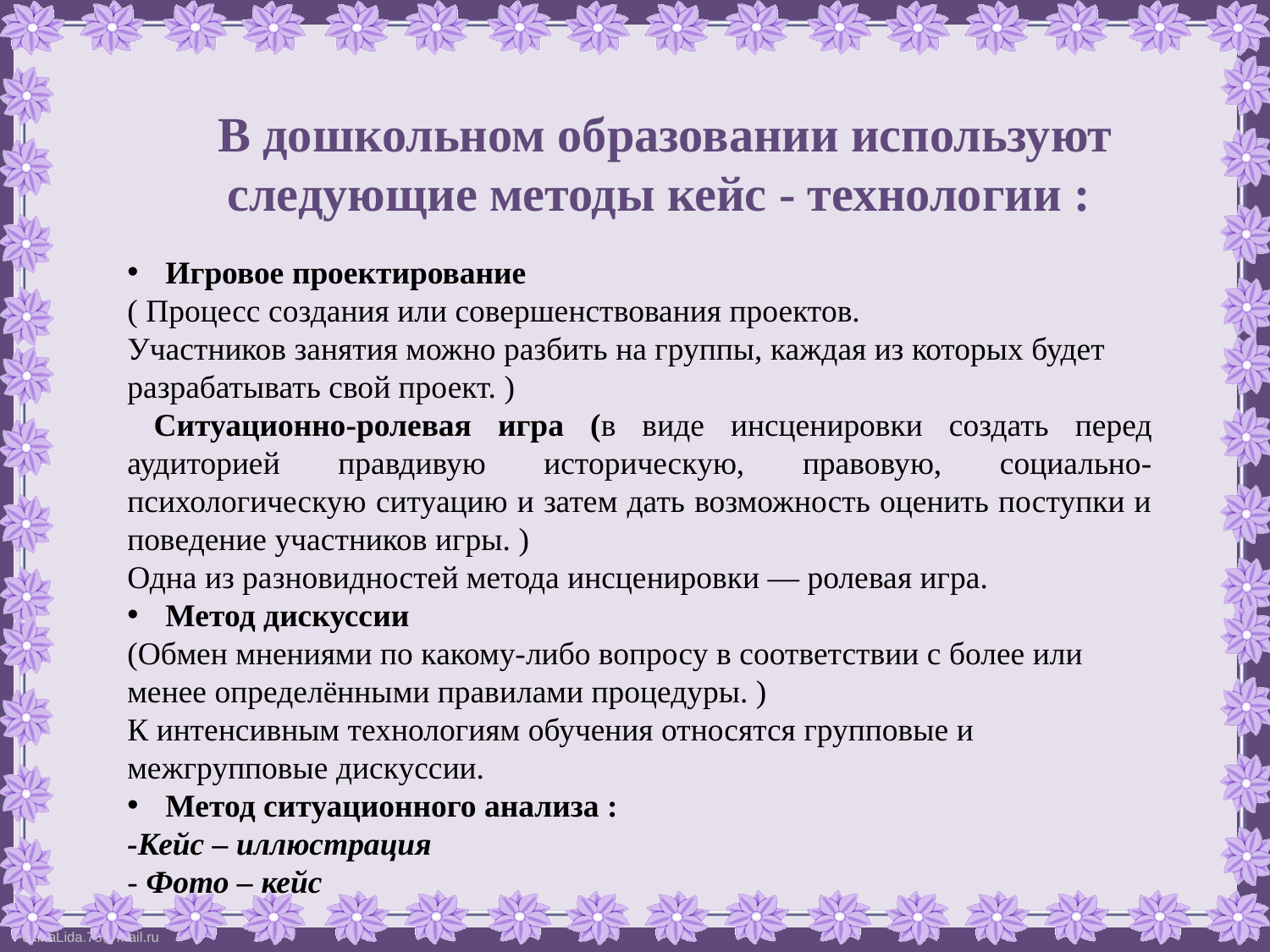

В дошкольном образовании используют следующие методы кейс - технологии :

 Игровое проектирование
( Процесс создания или совершенствования проектов.
Участников занятия можно разбить на группы, каждая из которых будет разрабатывать свой проект. )
 Ситуационно-ролевая игра (в виде инсценировки создать перед аудиторией правдивую историческую, правовую, социально-психологическую ситуацию и затем дать возможность оценить поступки и поведение участников игры. )
Одна из разновидностей метода инсценировки — ролевая игра.
 Метод дискуссии
(Обмен мнениями по какому-либо вопросу в соответствии с более или менее определёнными правилами процедуры. )
К интенсивным технологиям обучения относятся групповые и межгрупповые дискуссии.
 Метод ситуационного анализа :
-Кейс – иллюстрация
- Фото – кейс